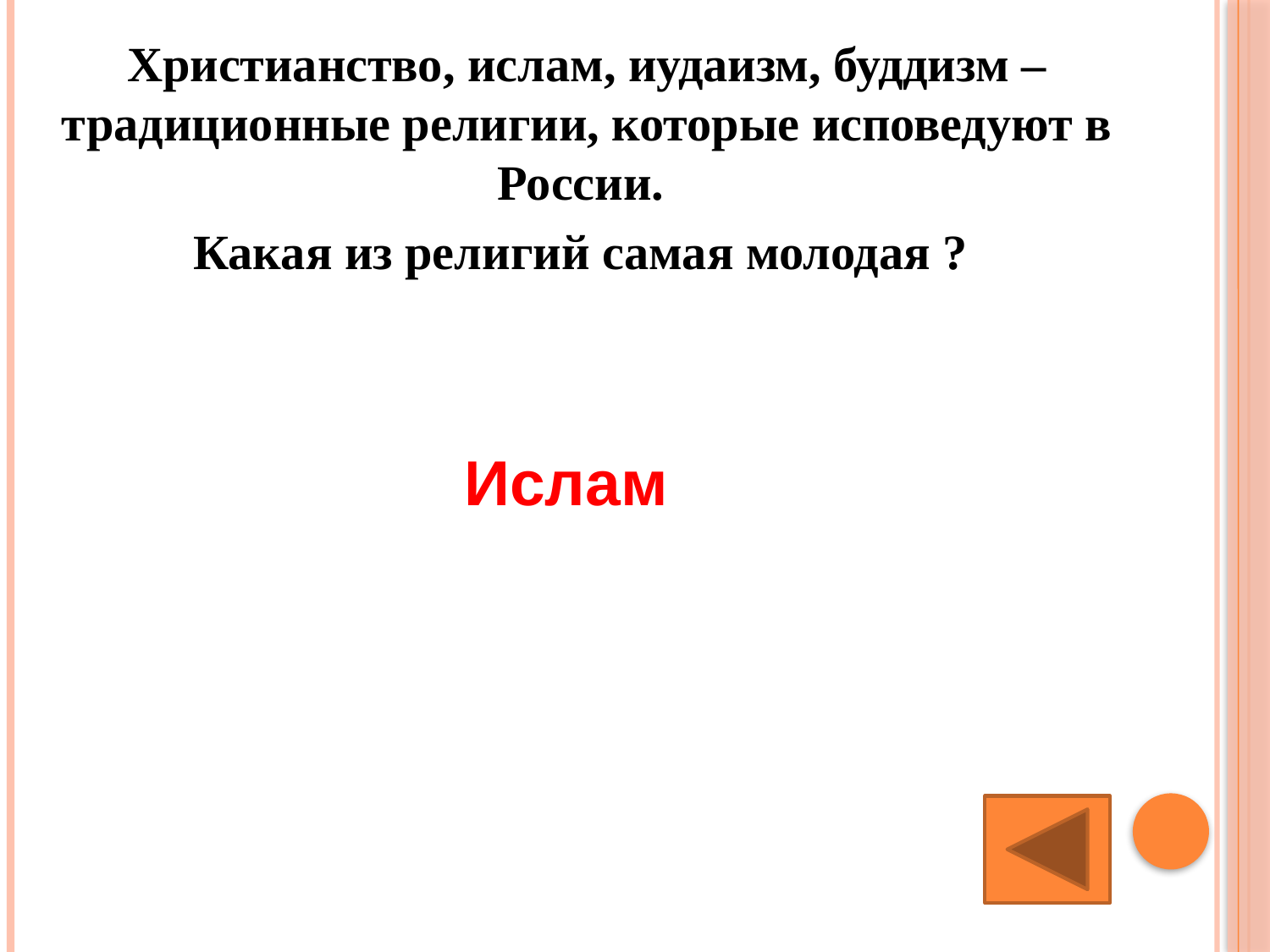

Христианство, ислам, иудаизм, буддизм – традиционные религии, которые исповедуют в России.
Какая из религий самая молодая ?
Ислам